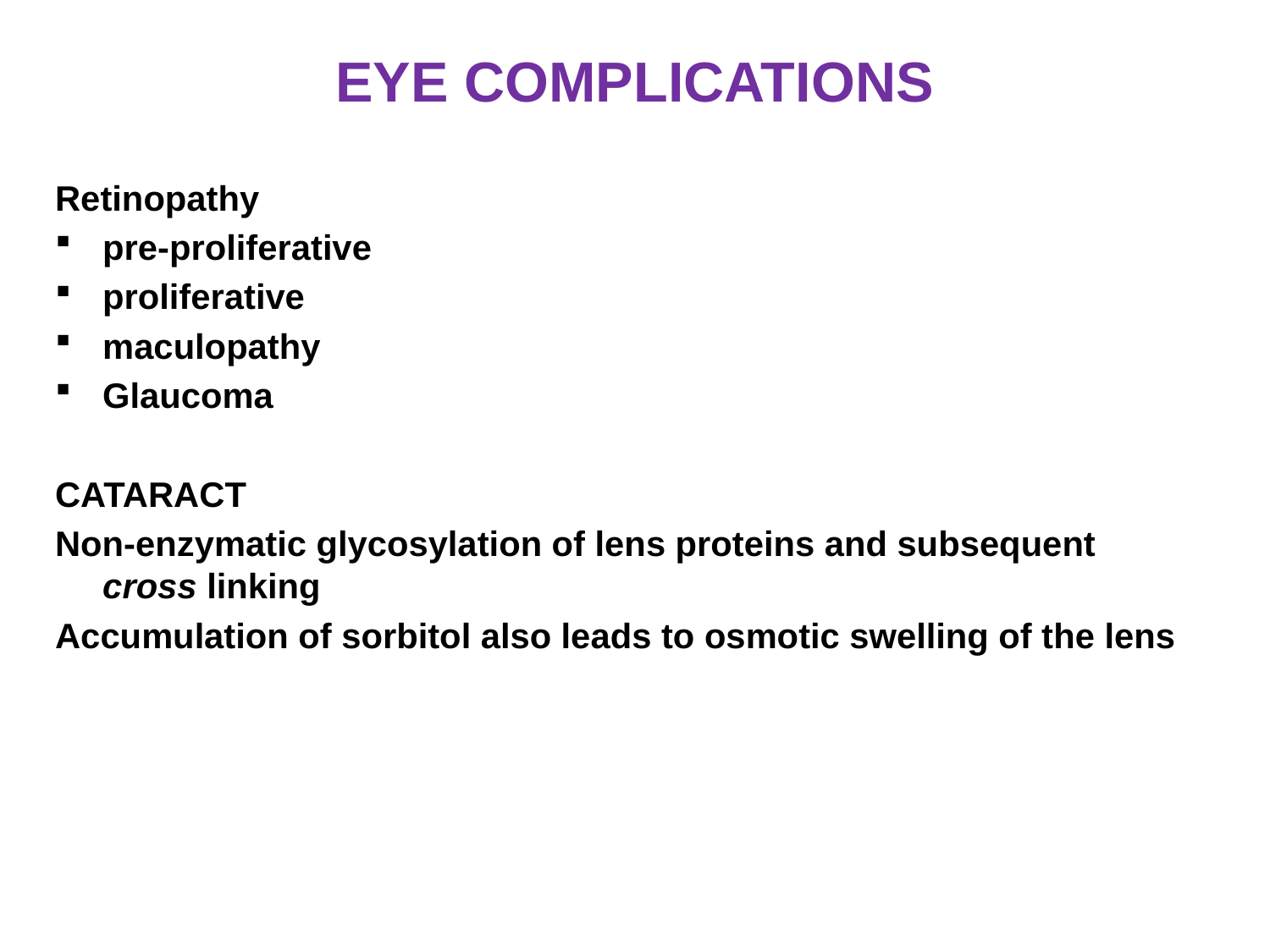

# EYE COMPLICATIONS
Retinopathy
pre-proliferative
proliferative
maculopathy
Glaucoma

CATARACT
Non-enzymatic glycosylation of lens proteins and subsequent cross linking
Accumulation of sorbitol also leads to osmotic swelling of the lens